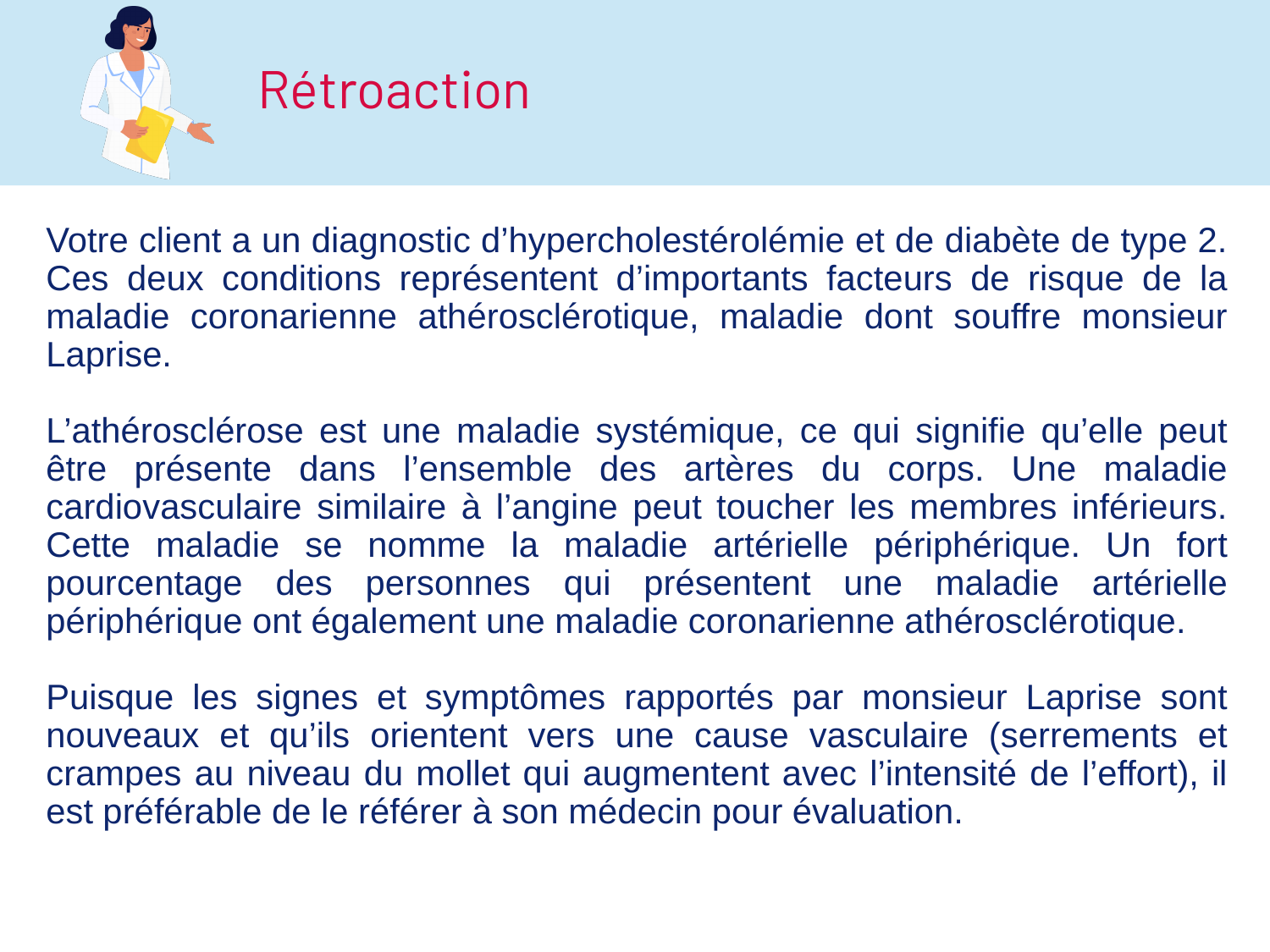

# Rétroaction
Votre client a un diagnostic d’hypercholestérolémie et de diabète de type 2. Ces deux conditions représentent d’importants facteurs de risque de la maladie coronarienne athérosclérotique, maladie dont souffre monsieur Laprise.

L’athérosclérose est une maladie systémique, ce qui signifie qu’elle peut être présente dans l’ensemble des artères du corps. Une maladie cardiovasculaire similaire à l’angine peut toucher les membres inférieurs. Cette maladie se nomme la maladie artérielle périphérique. Un fort pourcentage des personnes qui présentent une maladie artérielle périphérique ont également une maladie coronarienne athérosclérotique.

Puisque les signes et symptômes rapportés par monsieur Laprise sont nouveaux et qu’ils orientent vers une cause vasculaire (serrements et crampes au niveau du mollet qui augmentent avec l’intensité de l’effort), il est préférable de le référer à son médecin pour évaluation.